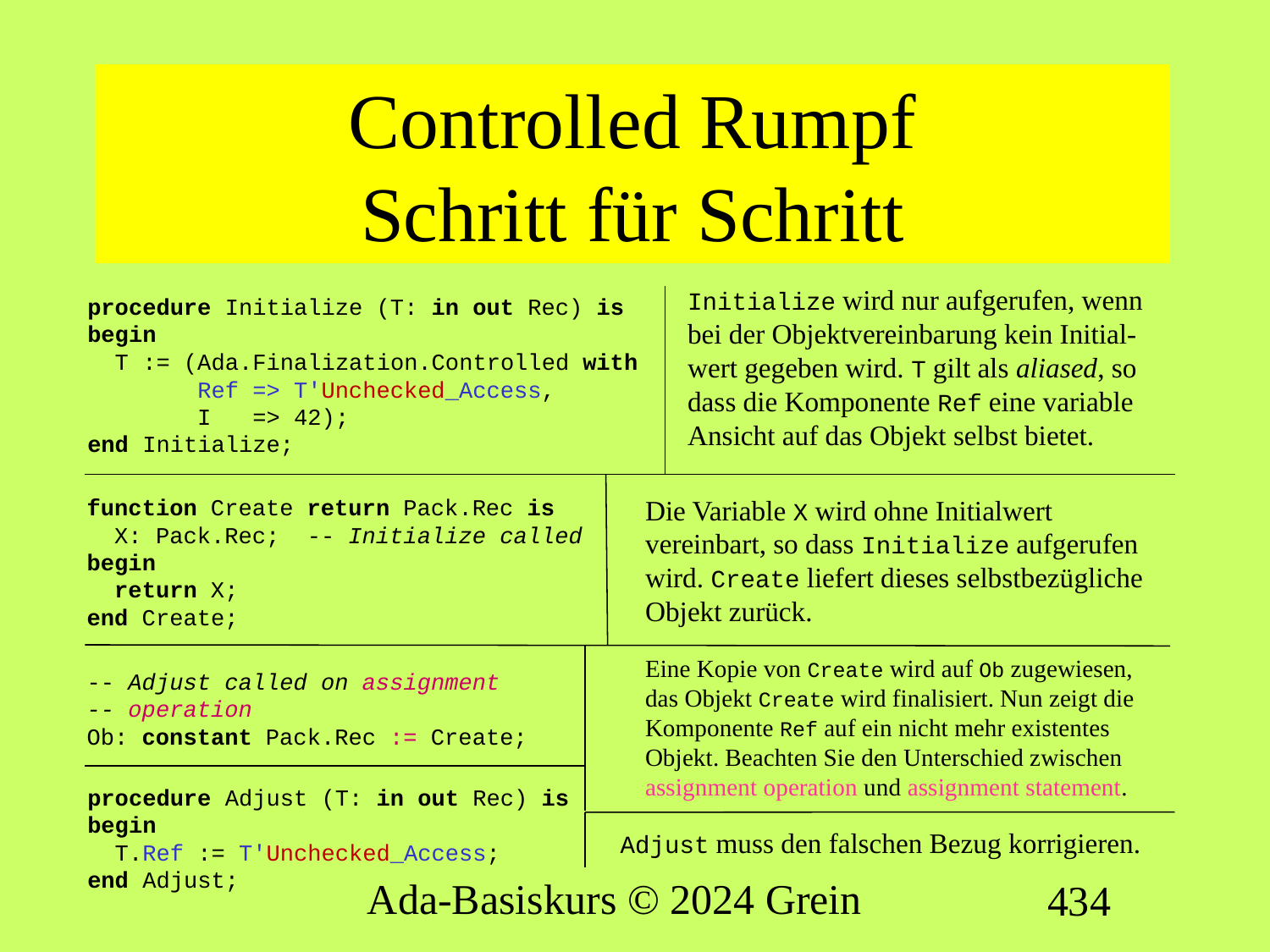

# Controlled Rumpf Schritt für Schritt
Initialize wird nur aufgerufen, wenn bei der Objektvereinbarung kein Initial-wert gegeben wird. T gilt als aliased, so dass die Komponente Ref eine variable Ansicht auf das Objekt selbst bietet.
procedure Initialize (T: in out Rec) is
begin
  T := (Ada.Finalization.Controlled with
        Ref => T'Unchecked_Access,
        I   => 42);
end Initialize;
Die Variable X wird ohne Initialwert vereinbart, so dass Initialize aufgerufen wird. Create liefert dieses selbstbezügliche Objekt zurück.

Eine Kopie von Create wird auf Ob zugewiesen, das Objekt Create wird finalisiert. Nun zeigt die Komponente Ref auf ein nicht mehr existentes Objekt. Beachten Sie den Unterschied zwischen assignment operation und assignment statement.
function Create return Pack.Rec is
  X: Pack.Rec;  -- Initialize called
begin
  return X;
end Create;

-- Adjust called on assignment
-- operation
Ob: constant Pack.Rec := Create;
procedure Adjust (T: in out Rec) is
begin
  T.Ref := T'Unchecked_Access;
end Adjust;
Adjust muss den falschen Bezug korrigieren.
Ada-Basiskurs © 2024 Grein
434